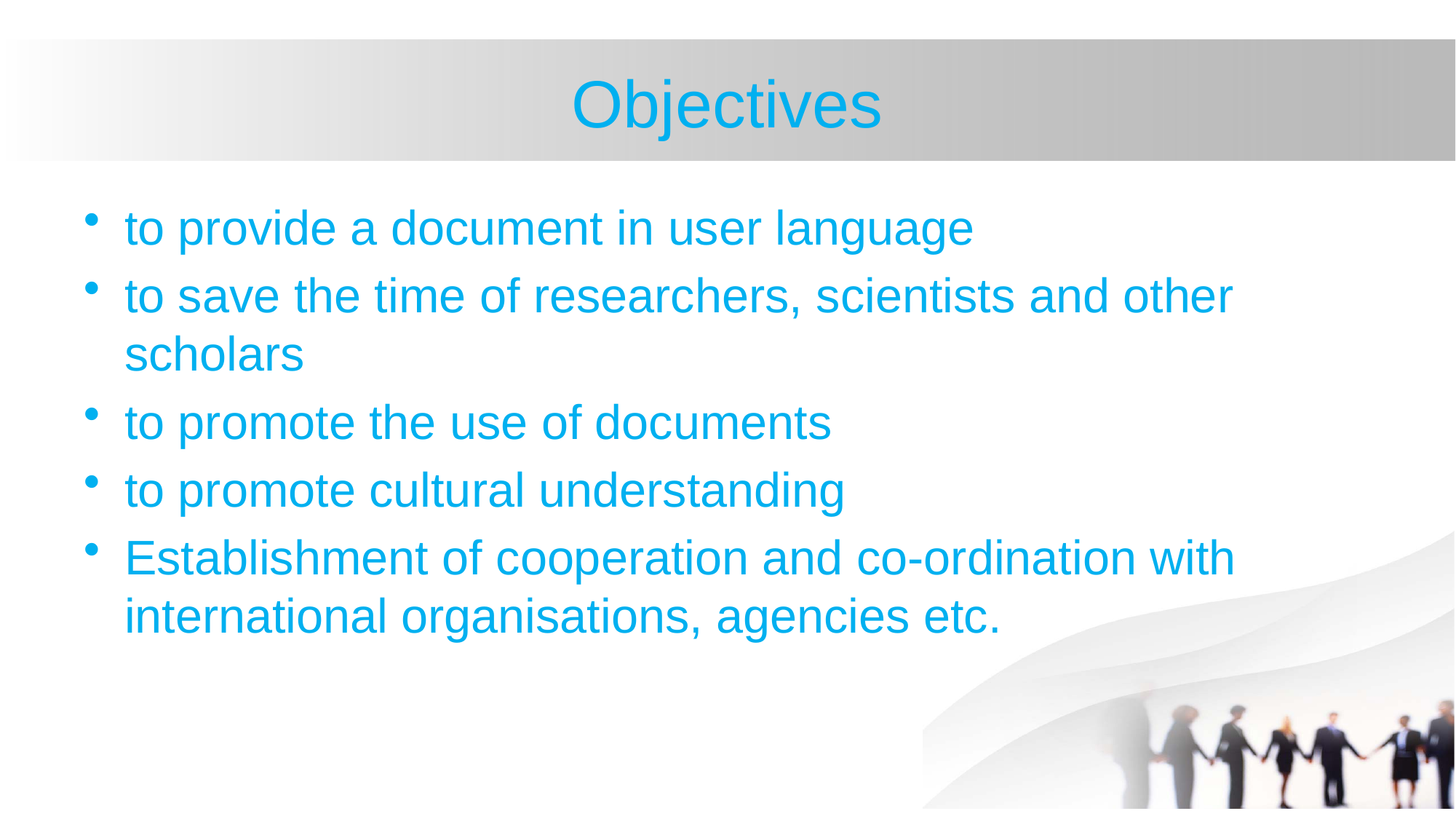

# Objectives
to provide a document in user language
to save the time of researchers, scientists and other scholars
to promote the use of documents
to promote cultural understanding
Establishment of cooperation and co-ordination with international organisations, agencies etc.